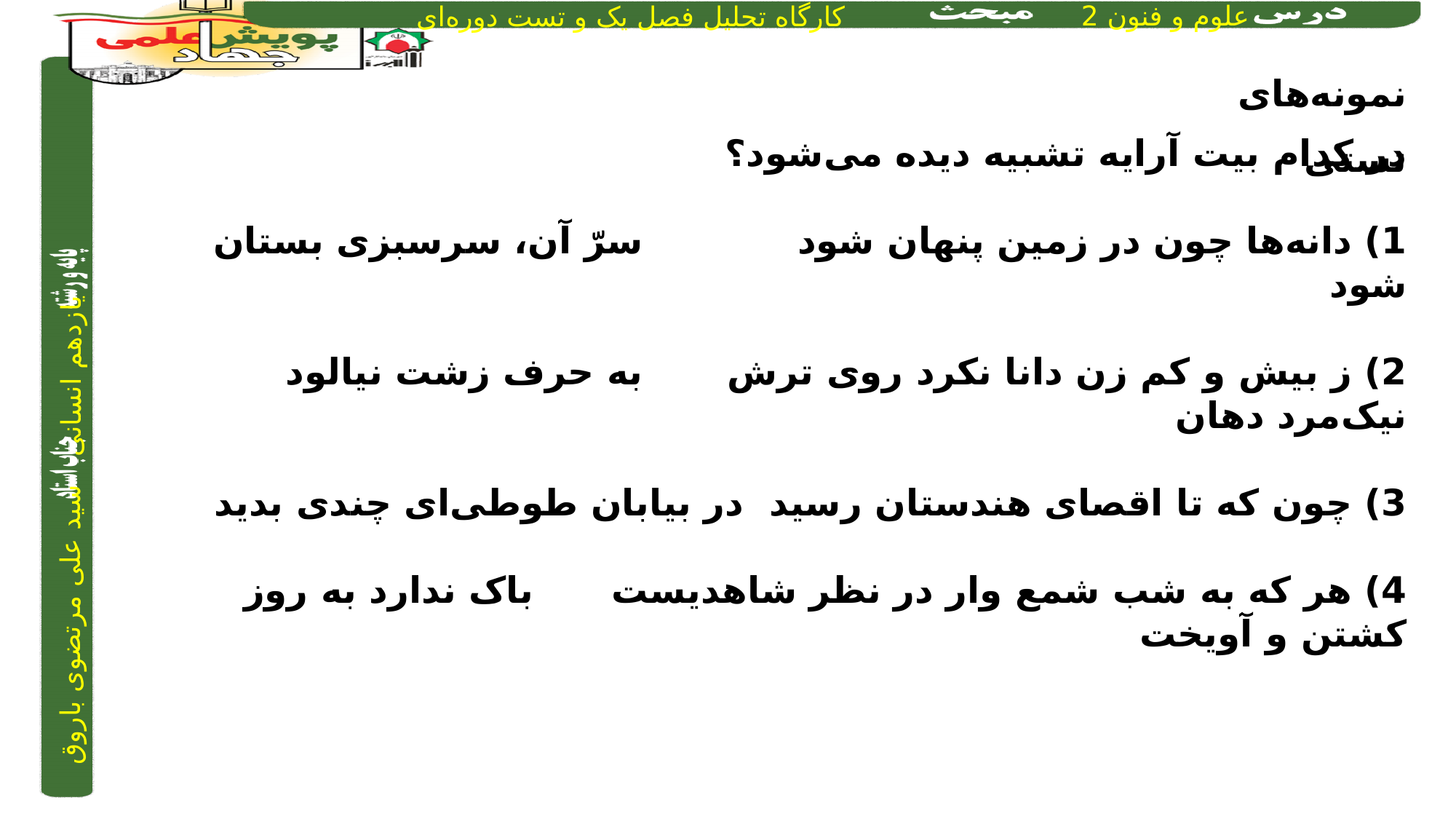

نمونه‌های تستی
در کدام بیت آرایه تشبیه دیده می‌شود؟

1) دانه‌ها چون در زمین پنهان شود	 		سرّ آن، سرسبزی بستان شود

2) ز بیش و کم زن دانا نکرد روی ترش	 	به حرف زشت نیالود نیک‌مرد دهان

3) چون که تا اقصای هندستان رسید 	 	در بیابان طوطی‌ای چندی بدید

4) هر که به شب شمع وار در نظر شاهدیست	 	باک ندارد به روز کشتن و آویخت

4